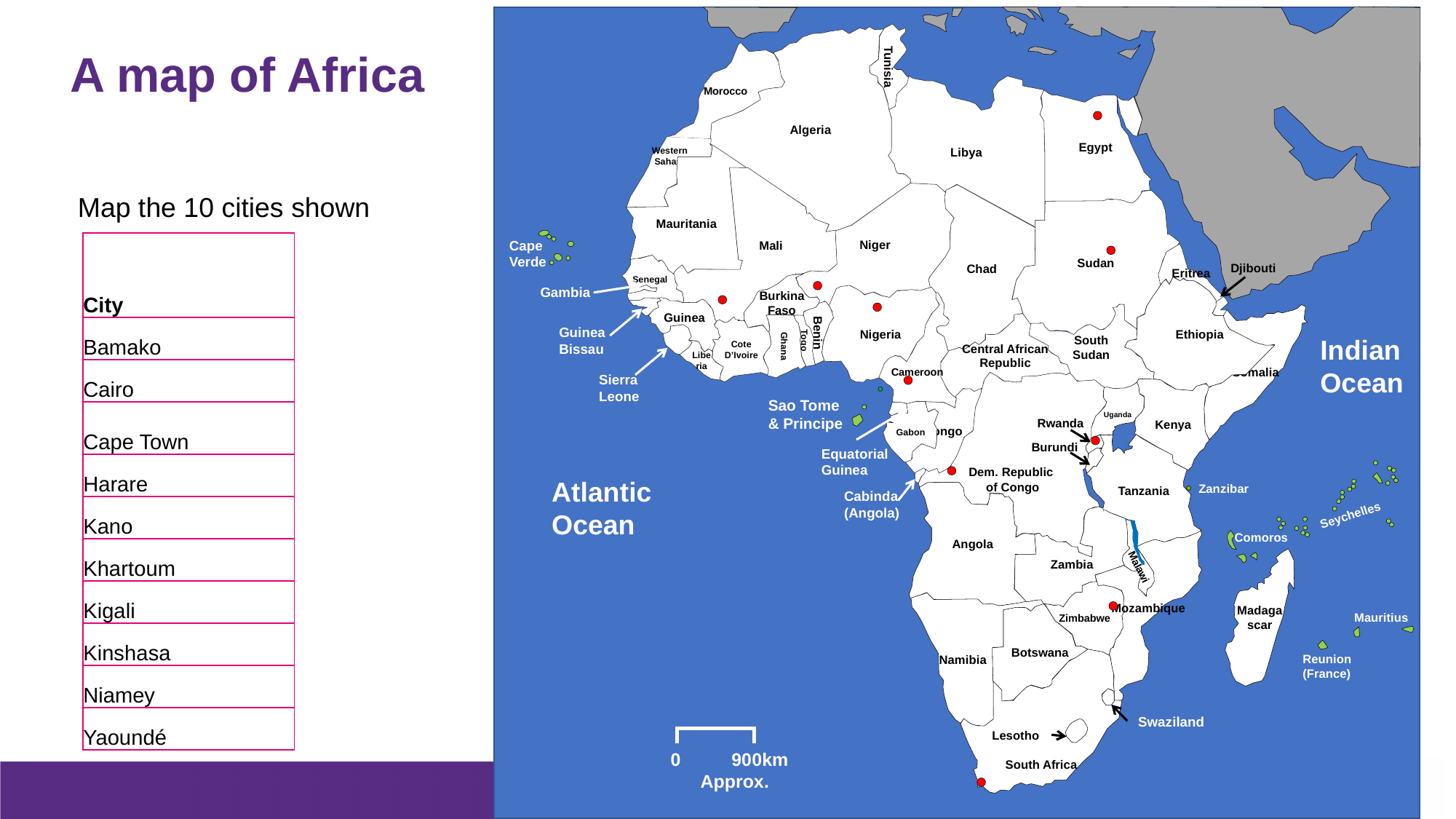

# A map of Africa

Tunisia
Algeria
Morocco

Libya
Egypt

Western Sahara

Mauritania
         Mali
Map the 10 cities shown
Niger
Chad
Sudan

Cape Verde
Djibouti
| City |
| --- |
| Bamako |
| Cairo |
| Cape Town |
| Harare |
| Kano |
| Khartoum |
| Kigali |
| Kinshasa |
| Niamey |
| Yaoundé |
Eritrea

Senegal
Djibouti
Burkina Faso
Ethiopia
Gambia

Nigeria

Cameroon

Guinea

Benin

South
Sudan
Somalia
Central African Republic
Ghana
Togo
Cote D’Ivoire
Guinea Bissau

Indian Ocean
Liberia
Sierra Leone

Dem. Republic
of Congo

Kenya
  Uganda

Congo
Sao Tome & Principe
Gabon

Rwanda
Burundi
Tanzania

Equatorial Guinea

Atlantic Ocean
Zanzibar
Cabinda (Angola)
Angola

Seychelles

Zambia

Comoros
Mozambique

Madagascar
Malawi
Zimbabwe
     Namibia

Botswana
Mauritius

Reunion (France)

South Africa

Swaziland

Lesotho
0          900km
Approx.